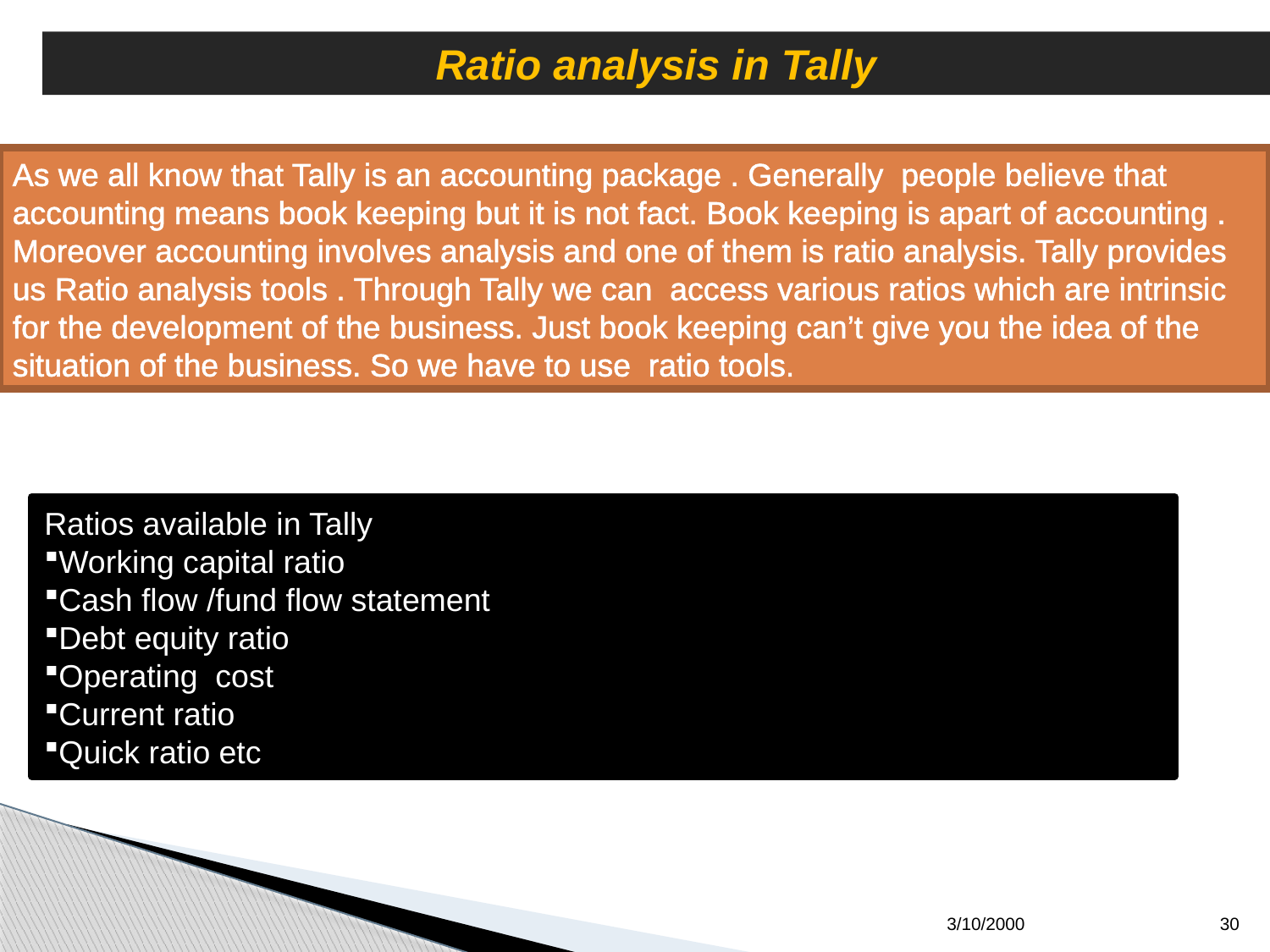

Ratio analysis in Tally
As we all know that Tally is an accounting package . Generally  people believe that accounting means book keeping but it is not fact. Book keeping is apart of accounting . Moreover accounting involves analysis and one of them is ratio analysis. Tally provides us Ratio analysis tools . Through Tally we can  access various ratios which are intrinsic for the development of the business. Just book keeping can’t give you the idea of the situation of the business. So we have to use  ratio tools.
Ratios available in Tally
Working capital ratio
Cash flow /fund flow statement
Debt equity ratio
Operating  cost
Current ratio
Quick ratio etc
3/10/2000
30